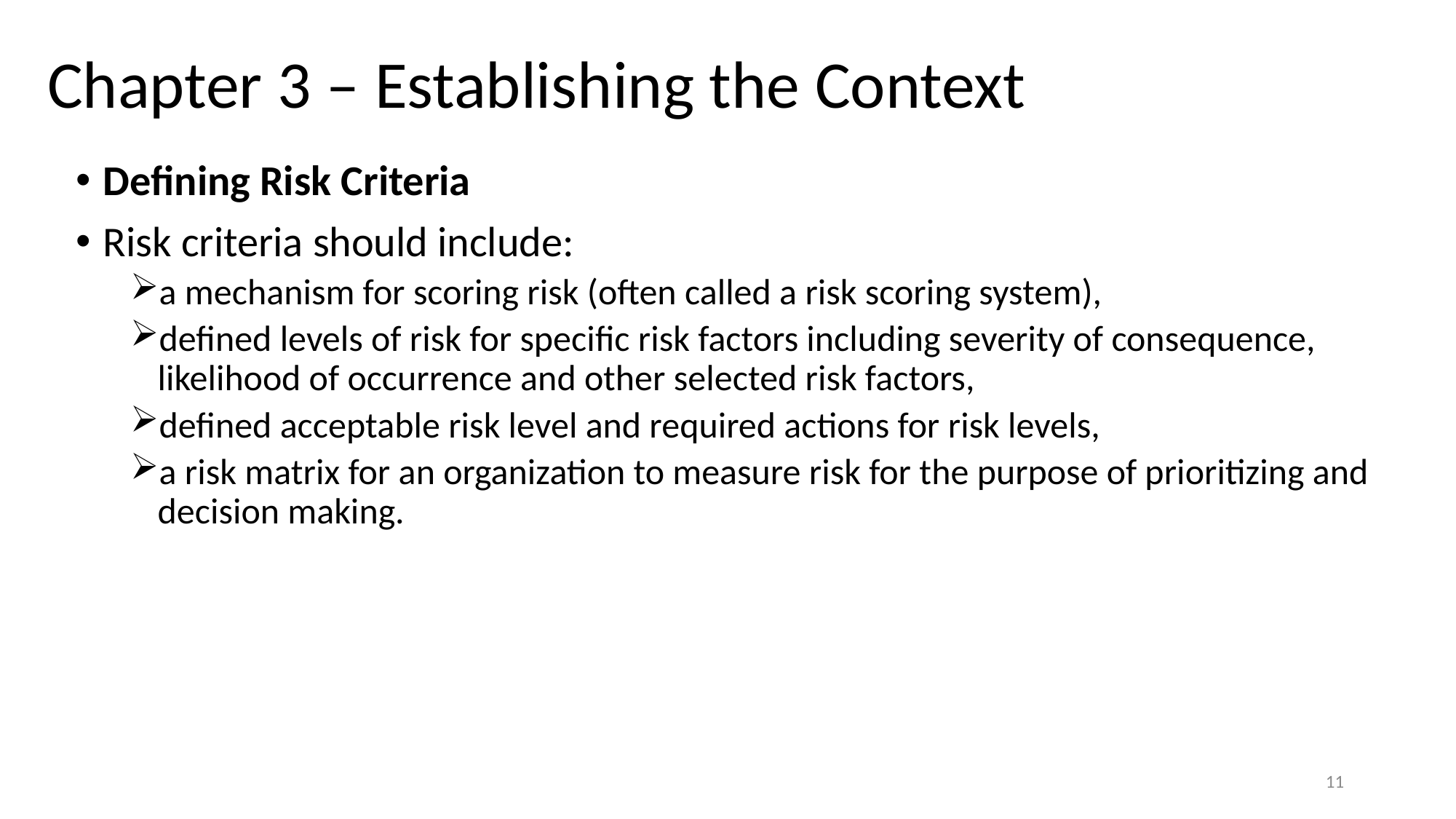

# Chapter 3 – Establishing the Context
Defining Risk Criteria
Risk criteria should include:
a mechanism for scoring risk (often called a risk scoring system),
defined levels of risk for specific risk factors including severity of consequence, likelihood of occurrence and other selected risk factors,
defined acceptable risk level and required actions for risk levels,
a risk matrix for an organization to measure risk for the purpose of prioritizing and decision making.

11